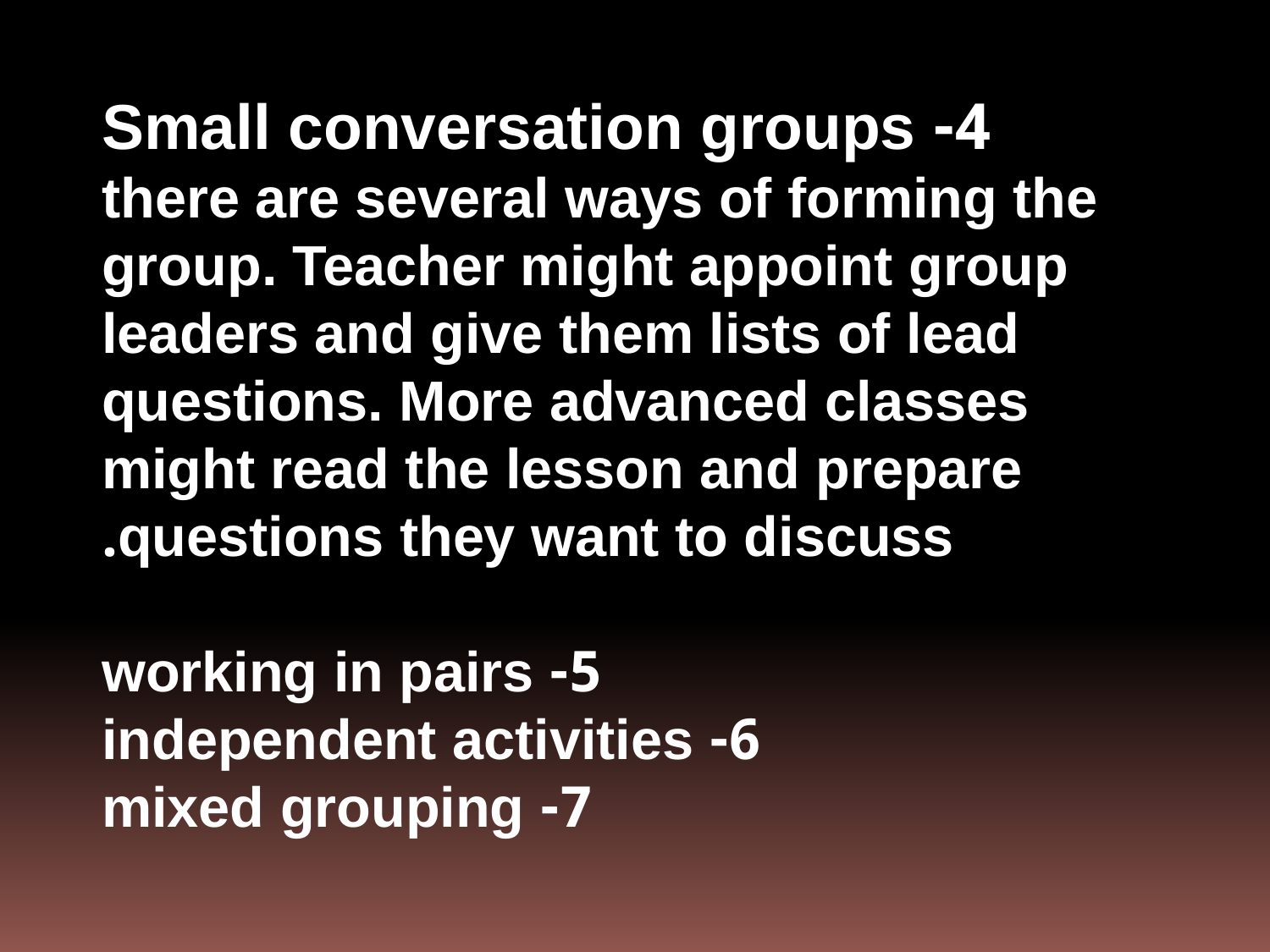

4- Small conversation groups
  there are several ways of forming the group. Teacher might appoint group leaders and give them lists of lead questions. More advanced classes might read the lesson and prepare questions they want to discuss.

5- working in pairs
6- independent activities
7- mixed grouping